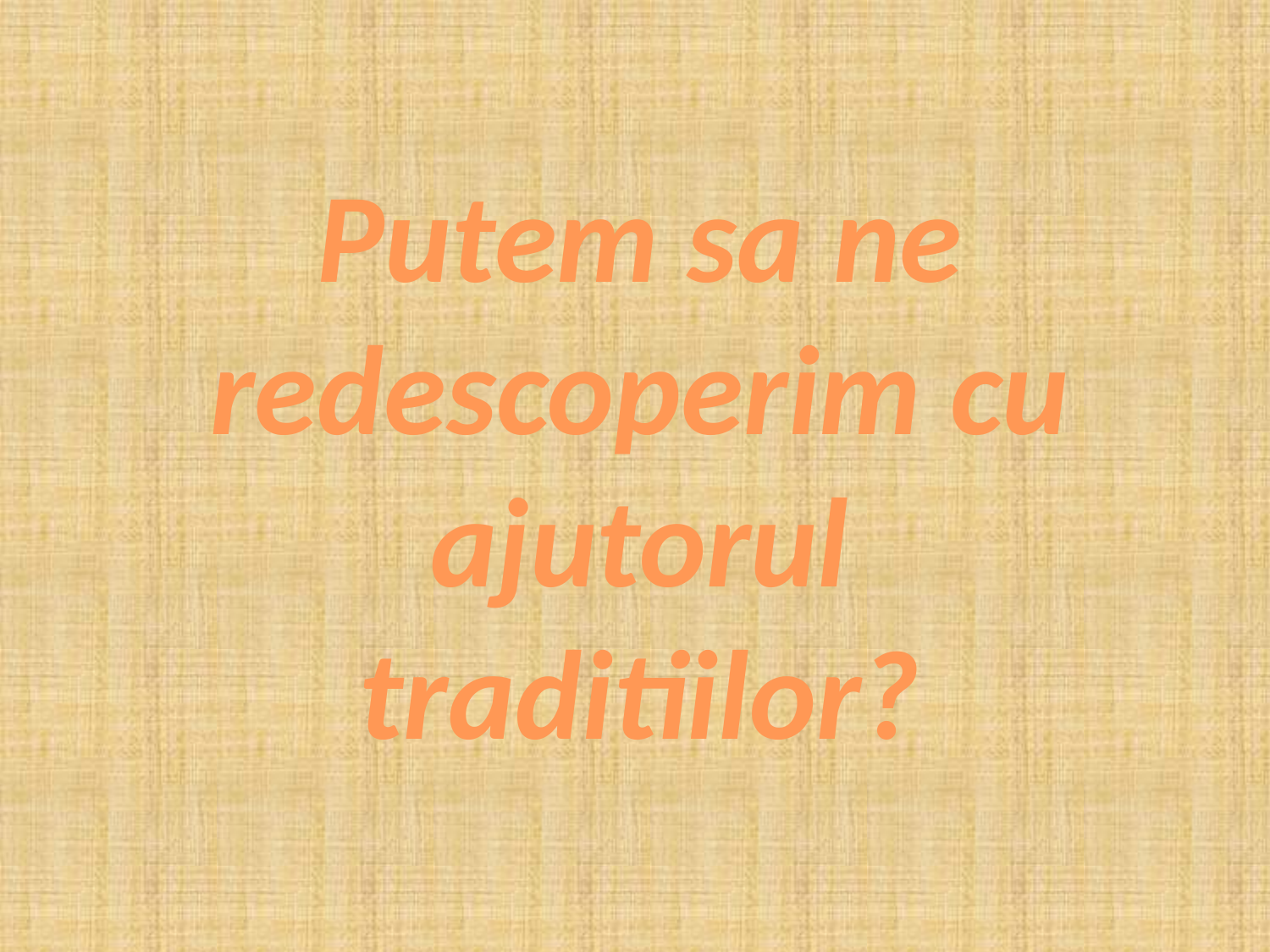

Putem sa ne redescoperim cu ajutorul traditiilor?